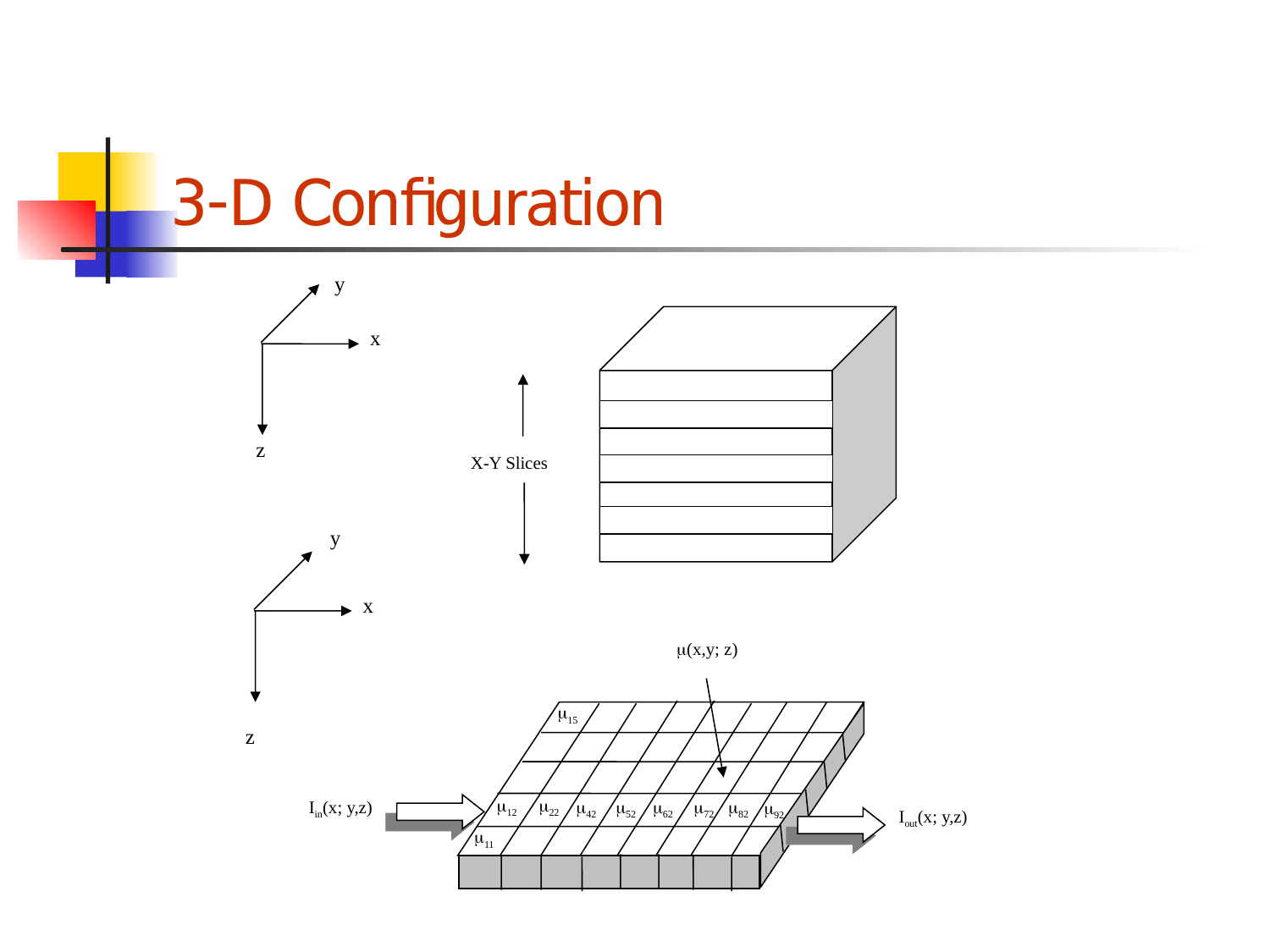

3-D Configuration
y

x

z
X-Y Slices

y

x

μ(x,y; z)

μ15

z
μ12
μ22
Iin(x; y,z)
μ42
μ52
μ62
μ72
μ82
μ92

Iout(x; y,z)

μ11